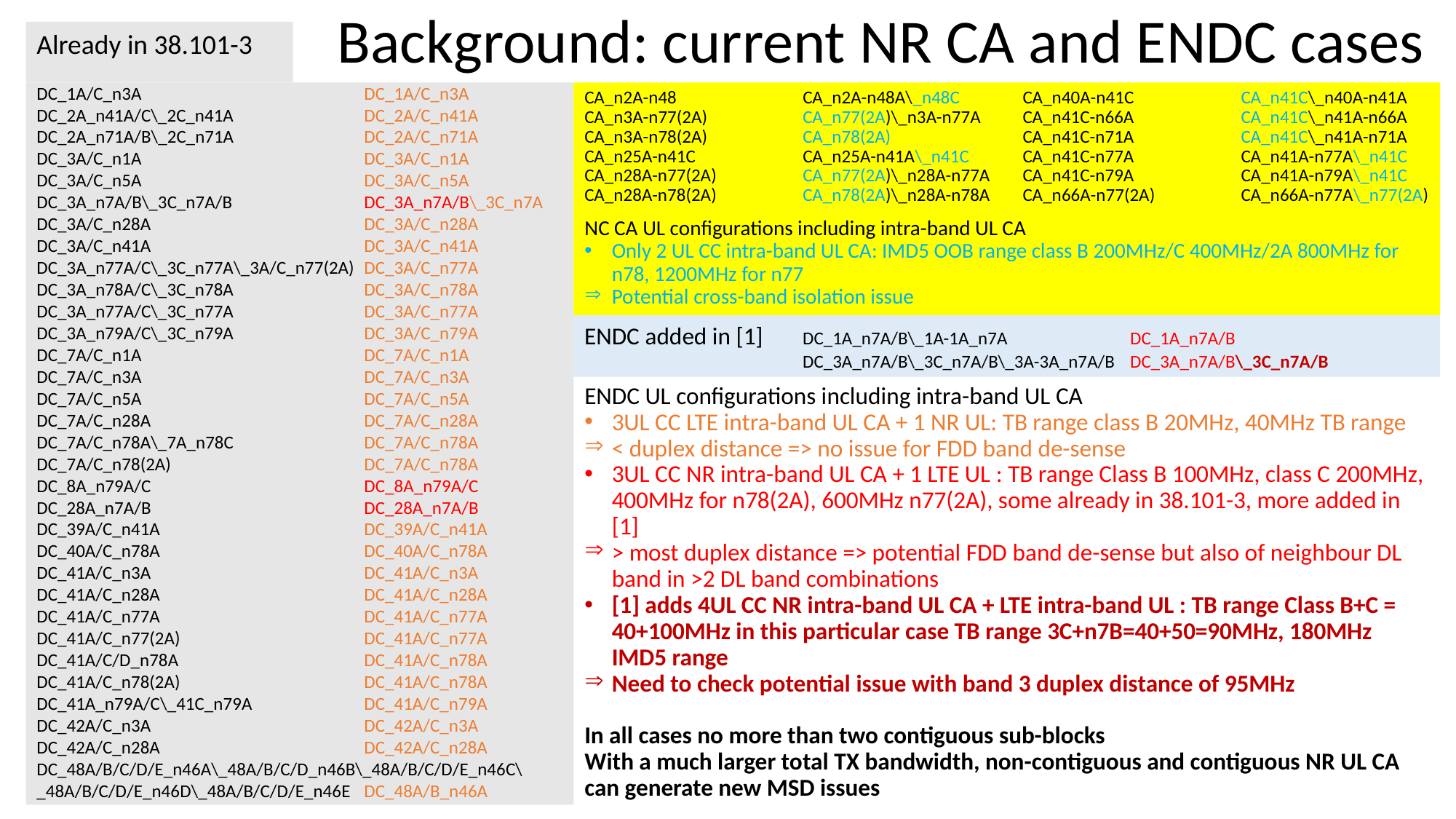

# Background: current NR CA and ENDC cases

Already in 38.101-3

DC_1A/C_n3A			DC_1A/C_n3A
DC_2A_n41A/C\_2C_n41A		DC_2A/C_n41A
DC_2A_n71A/B\_2C_n71A		DC_2A/C_n71A
DC_3A/C_n1A			DC_3A/C_n1A
DC_3A/C_n5A			DC_3A/C_n5A
DC_3A_n7A/B\_3C_n7A/B		DC_3A_n7A/B\_3C_n7A
DC_3A/C_n28A		DC_3A/C_n28A
DC_3A/C_n41A		DC_3A/C_n41A
DC_3A_n77A/C\_3C_n77A\_3A/C_n77(2A)	DC_3A/C_n77A
DC_3A_n78A/C\_3C_n78A		DC_3A/C_n78A
DC_3A_n77A/C\_3C_n77A		DC_3A/C_n77A
DC_3A_n79A/C\_3C_n79A		DC_3A/C_n79A
DC_7A/C_n1A			DC_7A/C_n1A
DC_7A/C_n3A			DC_7A/C_n3A
DC_7A/C_n5A			DC_7A/C_n5A
DC_7A/C_n28A		DC_7A/C_n28A
DC_7A/C_n78A\_7A_n78C		DC_7A/C_n78A
DC_7A/C_n78(2A)		DC_7A/C_n78A
DC_8A_n79A/C		DC_8A_n79A/C
DC_28A_n7A/B		DC_28A_n7A/B
DC_39A/C_n41A		DC_39A/C_n41A
DC_40A/C_n78A		DC_40A/C_n78A
DC_41A/C_n3A		DC_41A/C_n3A
DC_41A/C_n28A		DC_41A/C_n28A
DC_41A/C_n77A		DC_41A/C_n77A
DC_41A/C_n77(2A)		DC_41A/C_n77A
DC_41A/C/D_n78A		DC_41A/C_n78A
DC_41A/C_n78(2A)		DC_41A/C_n78A
DC_41A_n79A/C\_41C_n79A		DC_41A/C_n79A
DC_42A/C_n3A		DC_42A/C_n3A
DC_42A/C_n28A		DC_42A/C_n28A
DC_48A/B/C/D/E_n46A\_48A/B/C/D_n46B\_48A/B/C/D/E_n46C\_48A/B/C/D/E_n46D\_48A/B/C/D/E_n46E	DC_48A/B_n46A
CA_n2A-n48		CA_n2A-n48A\_n48C
CA_n3A-n77(2A)	CA_n77(2A)\_n3A-n77A
CA_n3A-n78(2A)	CA_n78(2A)
CA_n25A-n41C	CA_n25A-n41A\_n41C
CA_n28A-n77(2A)	CA_n77(2A)\_n28A-n77A
CA_n28A-n78(2A)	CA_n78(2A)\_n28A-n78A

CA_n40A-n41C	CA_n41C\_n40A-n41A
CA_n41C-n66A	CA_n41C\_n41A-n66A
CA_n41C-n71A	CA_n41C\_n41A-n71A
CA_n41C-n77A	CA_n41A-n77A\_n41C
CA_n41C-n79A	CA_n41A-n79A\_n41C
CA_n66A-n77(2A)	CA_n66A-n77A\_n77(2A)
NC CA UL configurations including intra-band UL CA
Only 2 UL CC intra-band UL CA: IMD5 OOB range class B 200MHz/C 400MHz/2A 800MHz for n78, 1200MHz for n77
Potential cross-band isolation issue
ENDC added in [1]	DC_1A_n7A/B\_1A-1A_n7A		DC_1A_n7A/B
		DC_3A_n7A/B\_3C_n7A/B\_3A-3A_n7A/B	DC_3A_n7A/B\_3C_n7A/B
ENDC UL configurations including intra-band UL CA
3UL CC LTE intra-band UL CA + 1 NR UL: TB range class B 20MHz, 40MHz TB range
< duplex distance => no issue for FDD band de-sense
3UL CC NR intra-band UL CA + 1 LTE UL : TB range Class B 100MHz, class C 200MHz, 400MHz for n78(2A), 600MHz n77(2A), some already in 38.101-3, more added in [1]
> most duplex distance => potential FDD band de-sense but also of neighbour DL band in >2 DL band combinations
[1] adds 4UL CC NR intra-band UL CA + LTE intra-band UL : TB range Class B+C = 40+100MHz in this particular case TB range 3C+n7B=40+50=90MHz, 180MHz IMD5 range
Need to check potential issue with band 3 duplex distance of 95MHz

In all cases no more than two contiguous sub-blocks
With a much larger total TX bandwidth, non-contiguous and contiguous NR UL CA can generate new MSD issues